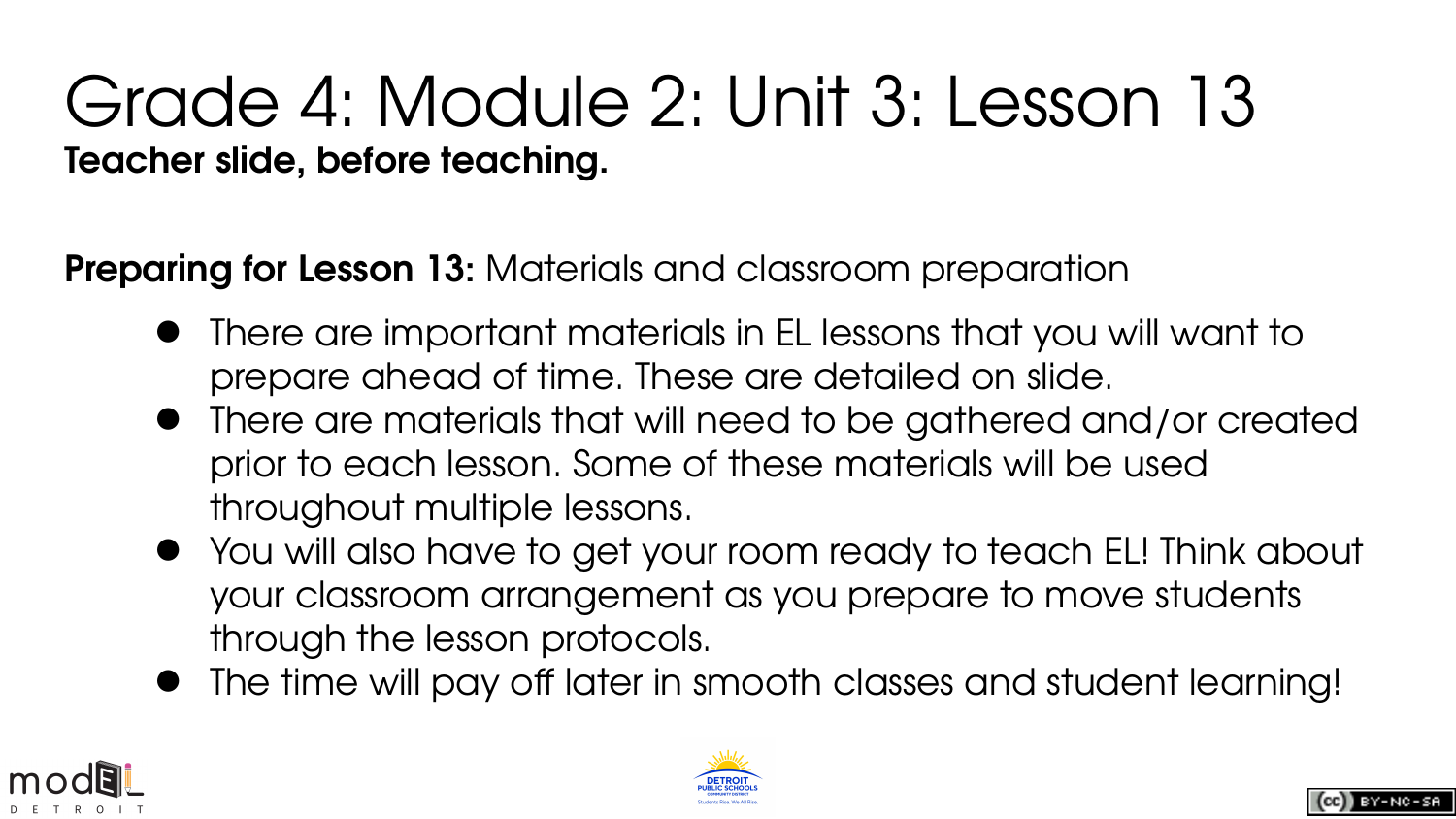

# Grade 4: Module 2: Unit 3: Lesson 13
Teacher slide, before teaching.
Preparing for Lesson 13: Materials and classroom preparation
There are important materials in EL lessons that you will want to prepare ahead of time. These are detailed on slide.
There are materials that will need to be gathered and/or created prior to each lesson. Some of these materials will be used throughout multiple lessons.
You will also have to get your room ready to teach EL! Think about your classroom arrangement as you prepare to move students through the lesson protocols.
The time will pay off later in smooth classes and student learning!